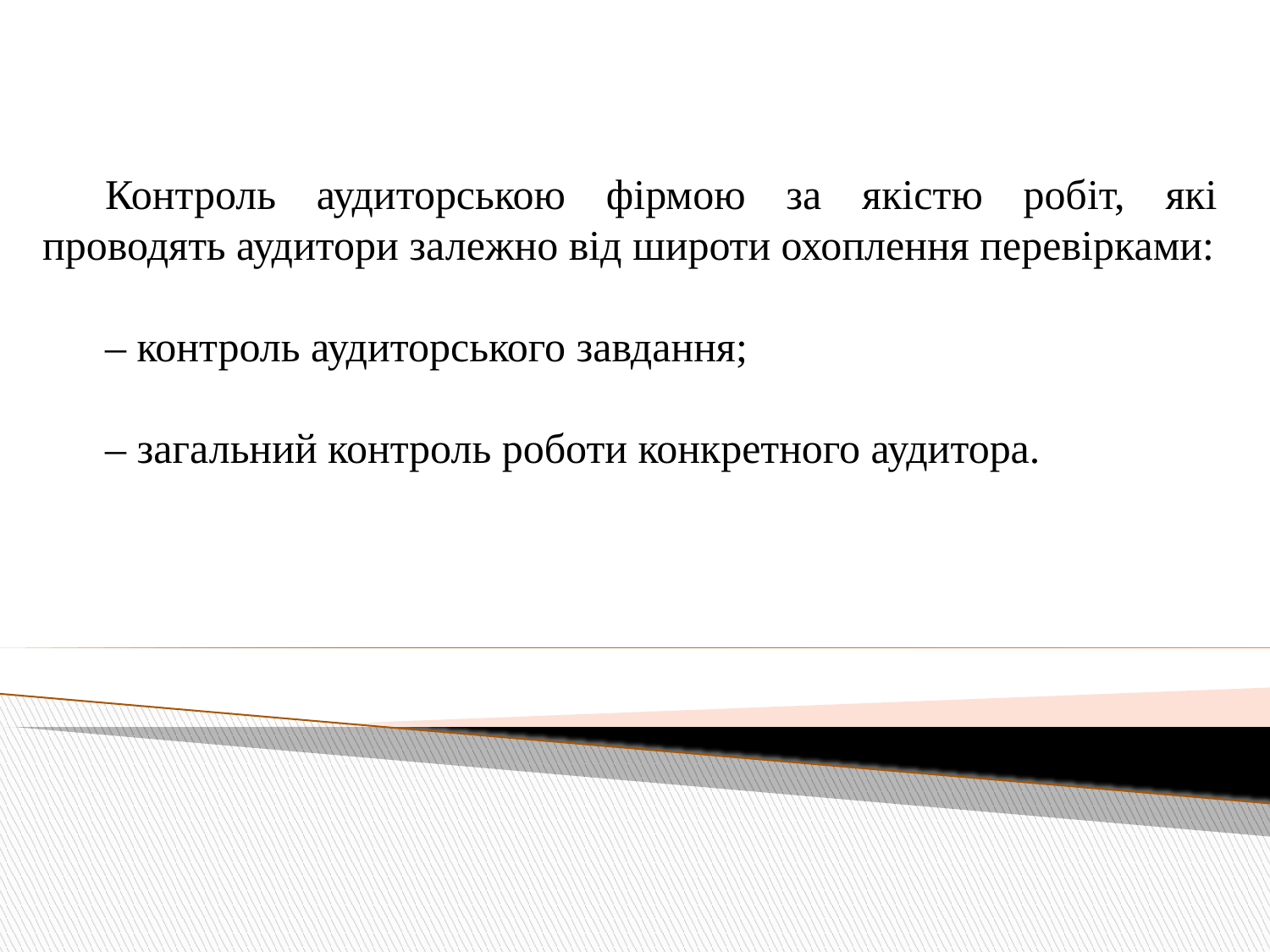

Контроль аудиторською фірмою за якістю робіт, які проводять аудитори залежно від широти охоплення перевірками:

– контроль аудиторського завдання;

– загальний контроль роботи конкретного аудитора.